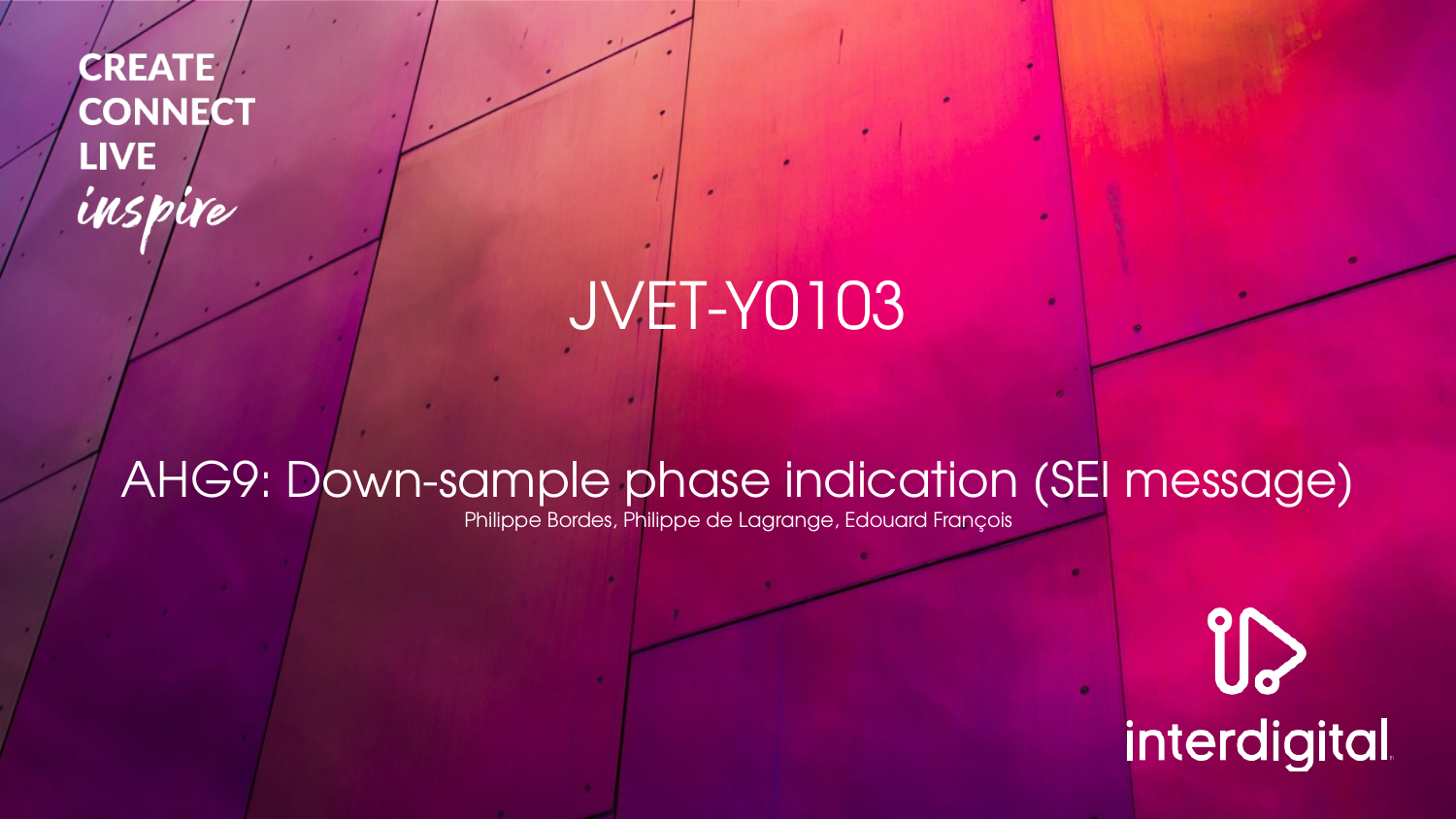

JVET-Y0103

AHG9: Down-sample phase indication (SEI message)
Philippe Bordes, Philippe de Lagrange, Edouard François